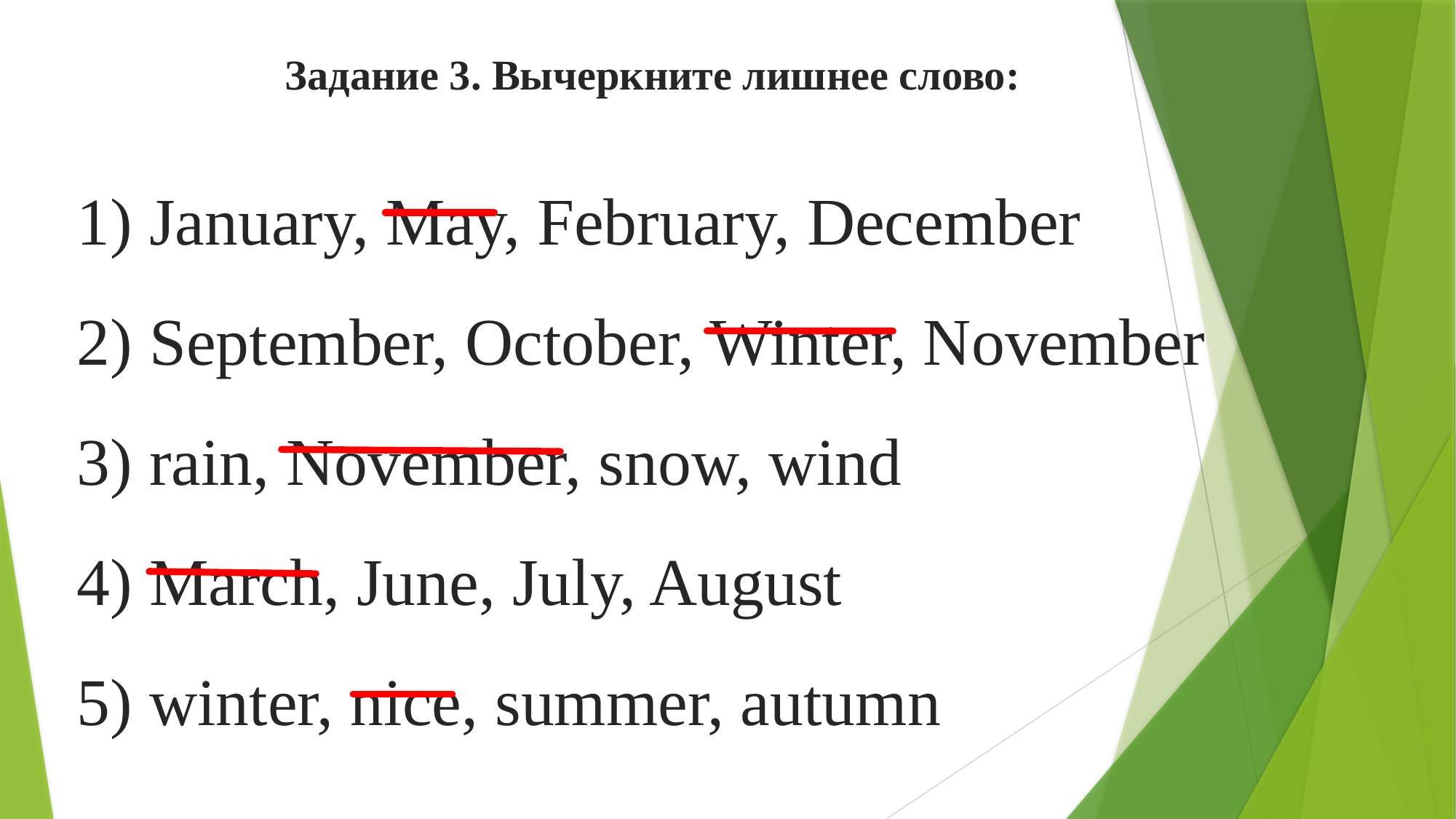

# Задание 3. Вычеркните лишнее слово:
1) January, May, February, December
2) September, October, Winter, November
3) rain, November, snow, wind
4) March, June, July, August
5) winter, nice, summer, autumn